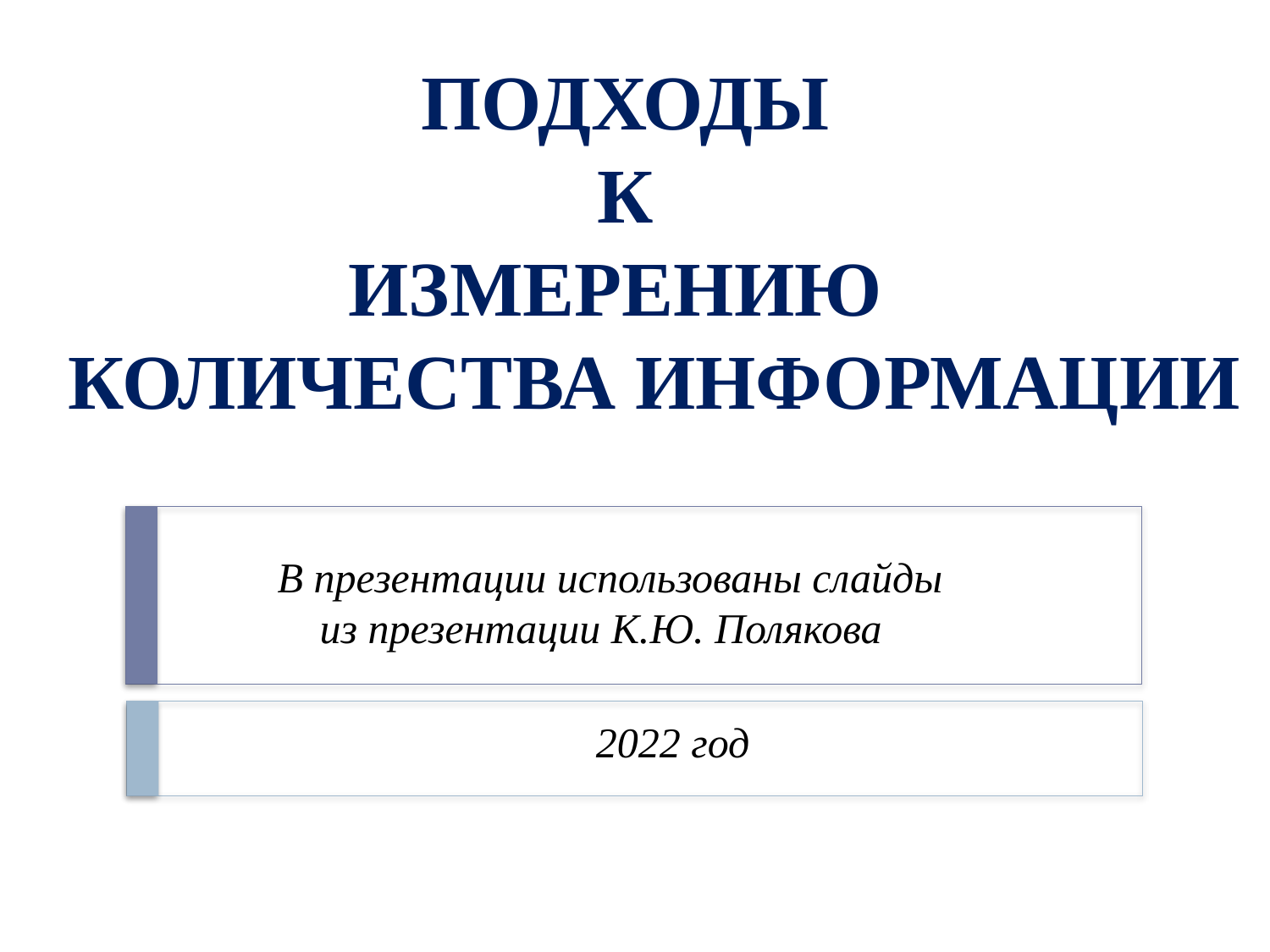

Подходы
к
измерению
  количества информации
В презентации использованы слайды
    из презентации К.Ю. Полякова
                                2022 год